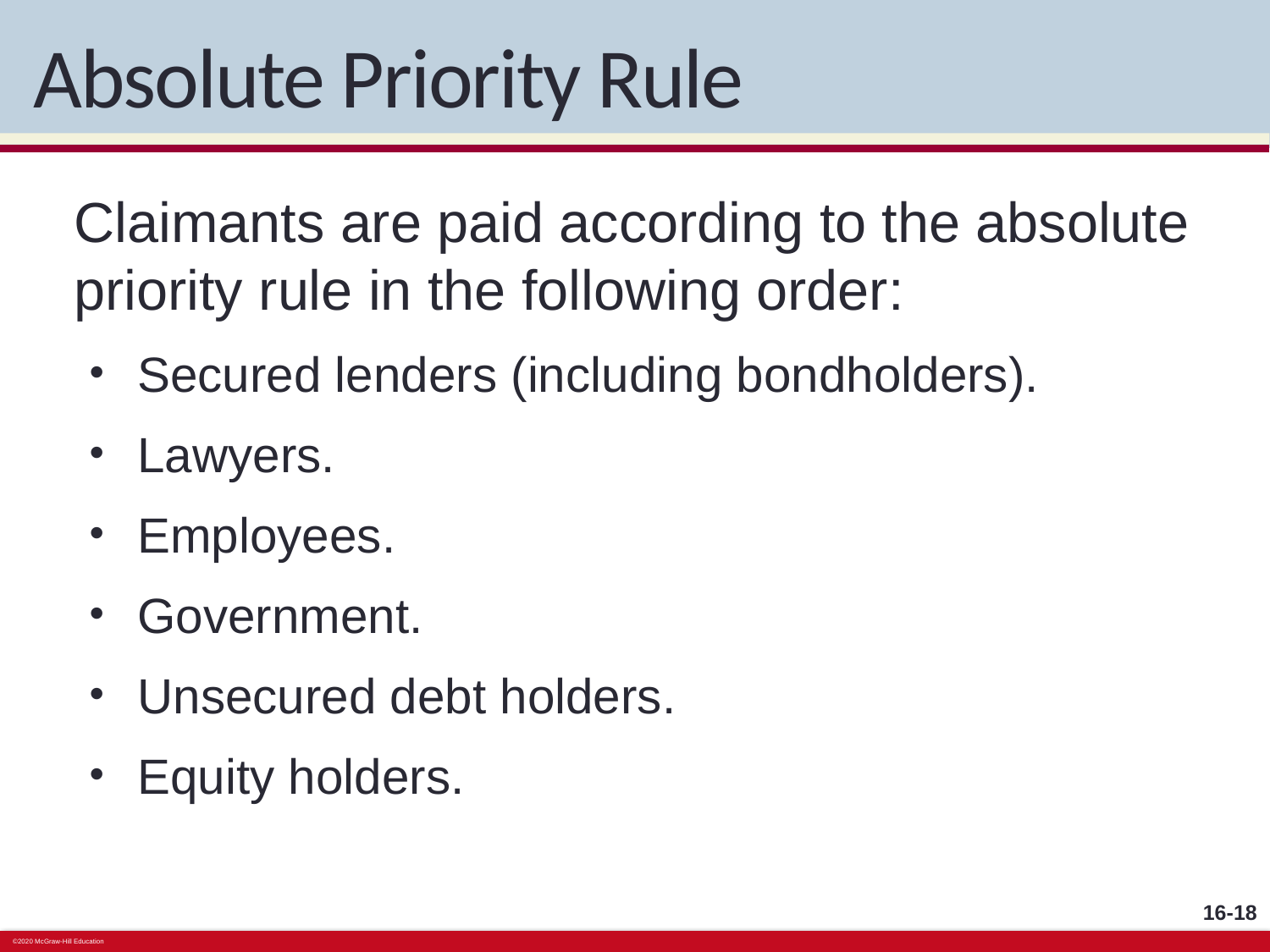

# Absolute Priority Rule
Claimants are paid according to the absolute priority rule in the following order:
Secured lenders (including bondholders).
Lawyers.
Employees.
Government.
Unsecured debt holders.
Equity holders.